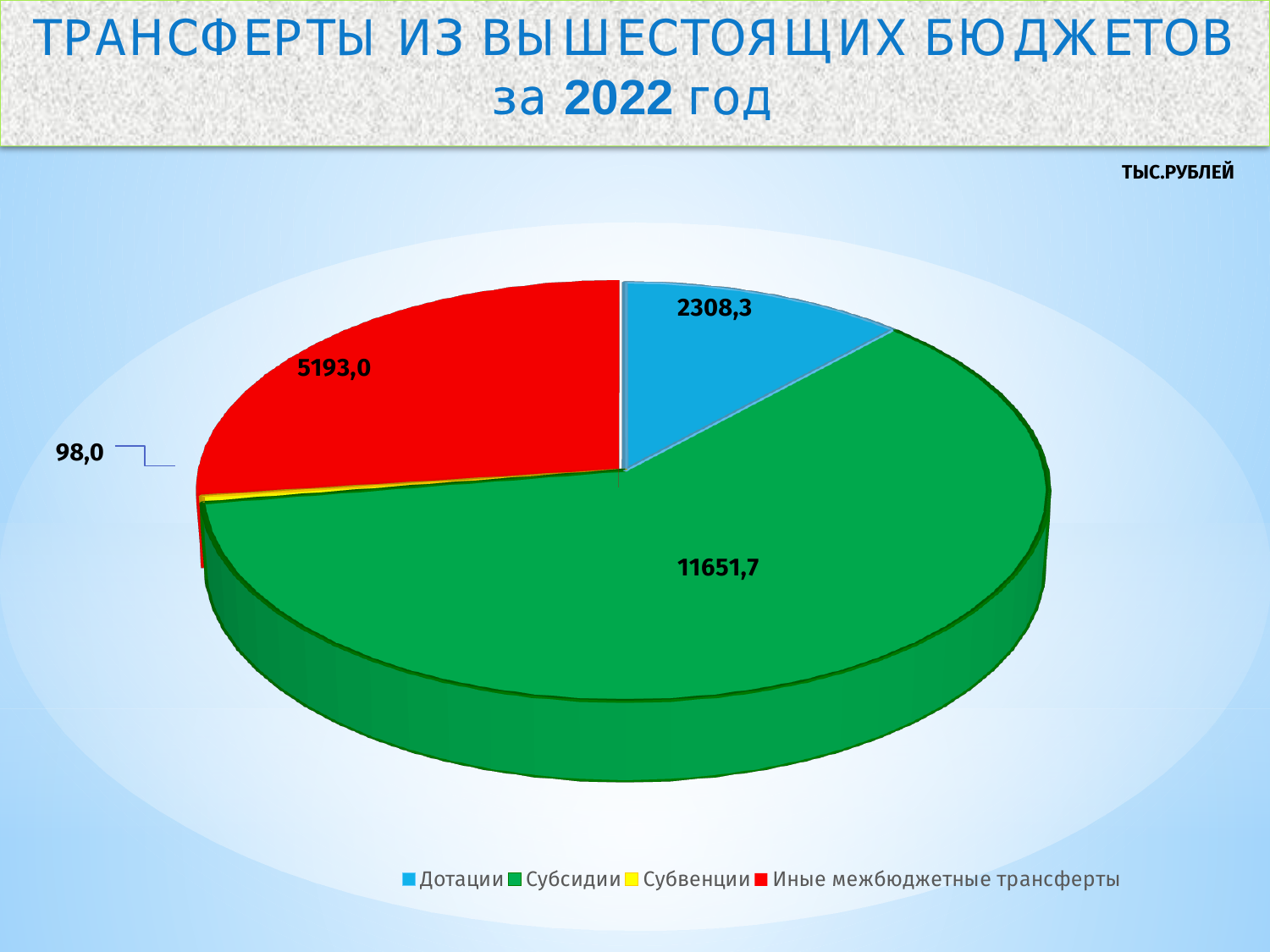

ТРАНСФЕРТЫ ИЗ ВЫШЕСТОЯЩИХ БЮДЖЕТОВ за 2022 год
ТЫС.РУБЛЕЙ

[unsupported chart]

98,0